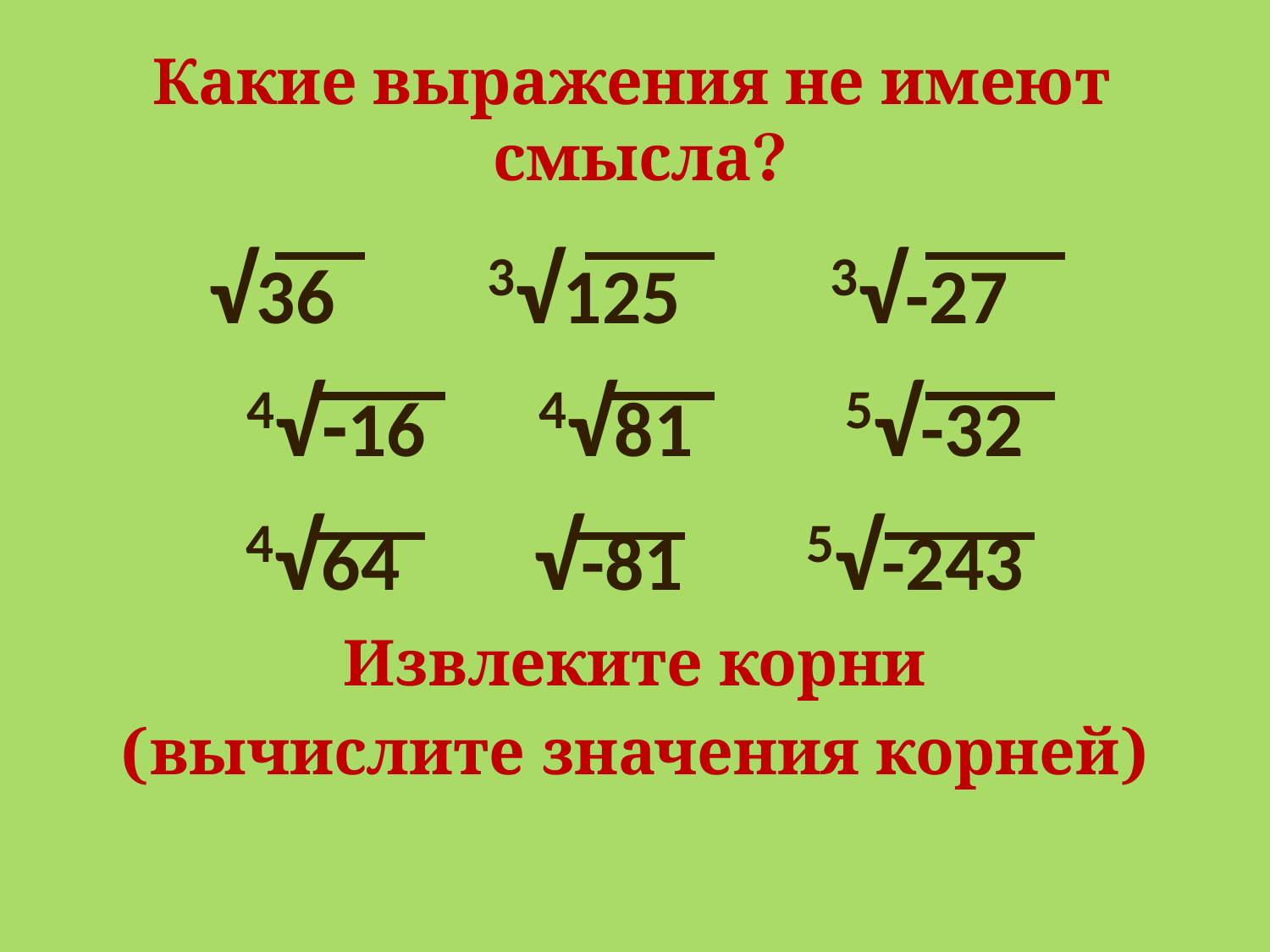

# Какие выражения не имеют  смысла?
√36        3√125        3√-27
4√-16      4√81        5√-32
4√64       √-81       5√-243
Извлеките корни
(вычислите значения корней)